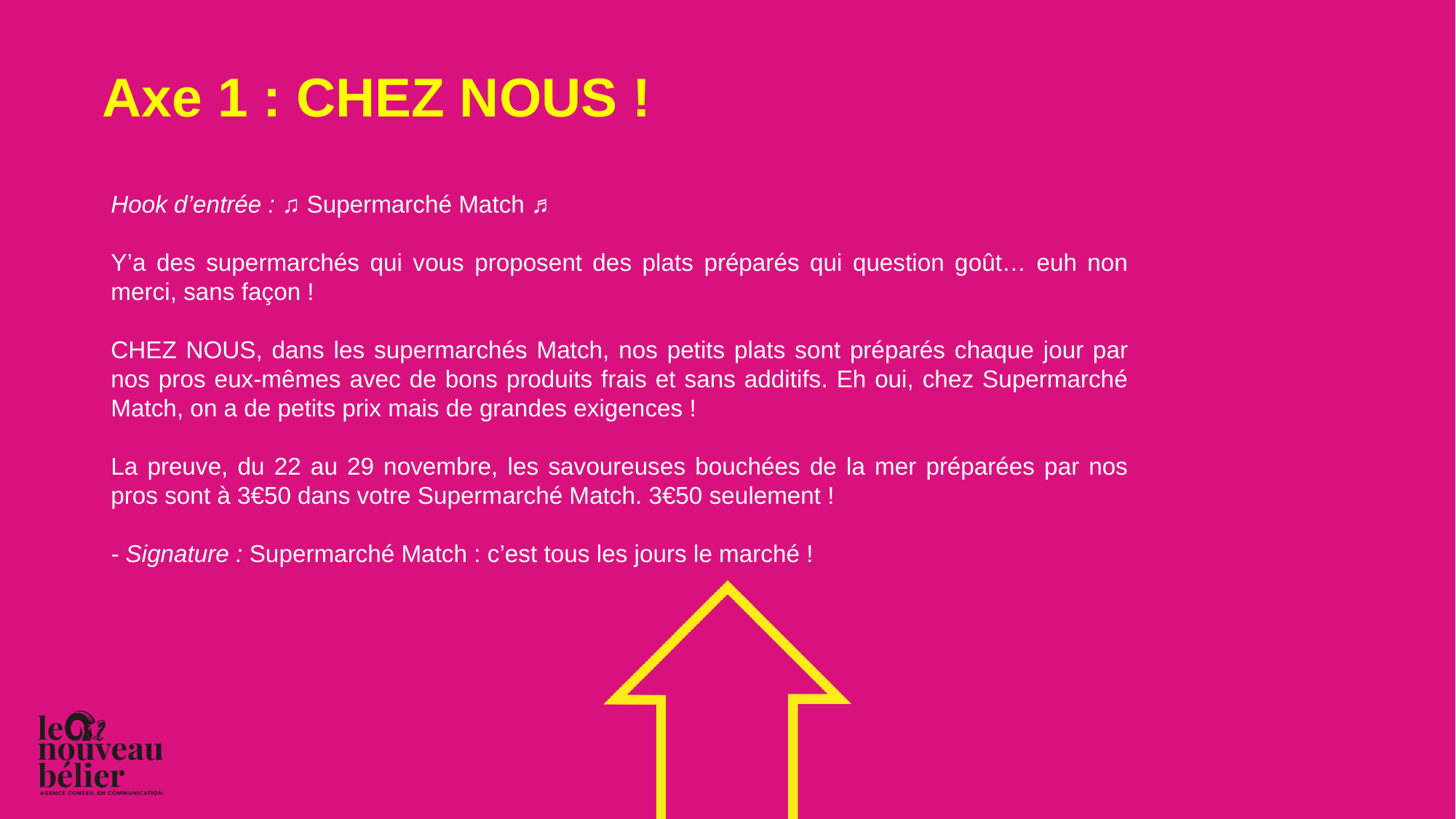

Axe 1 : CHEZ NOUS !

Hook d’entrée : ♫ Supermarché Match ♬

Y’a des supermarchés qui vous proposent des plats préparés qui question goût… euh non merci, sans façon !

CHEZ NOUS, dans les supermarchés Match, nos petits plats sont préparés chaque jour par nos pros eux-mêmes avec de bons produits frais et sans additifs. Eh oui, chez Supermarché Match, on a de petits prix mais de grandes exigences !

La preuve, du 22 au 29 novembre, les savoureuses bouchées de la mer préparées par nos pros sont à 3€50 dans votre Supermarché Match. 3€50 seulement !

- Signature : Supermarché Match : c’est tous les jours le marché !